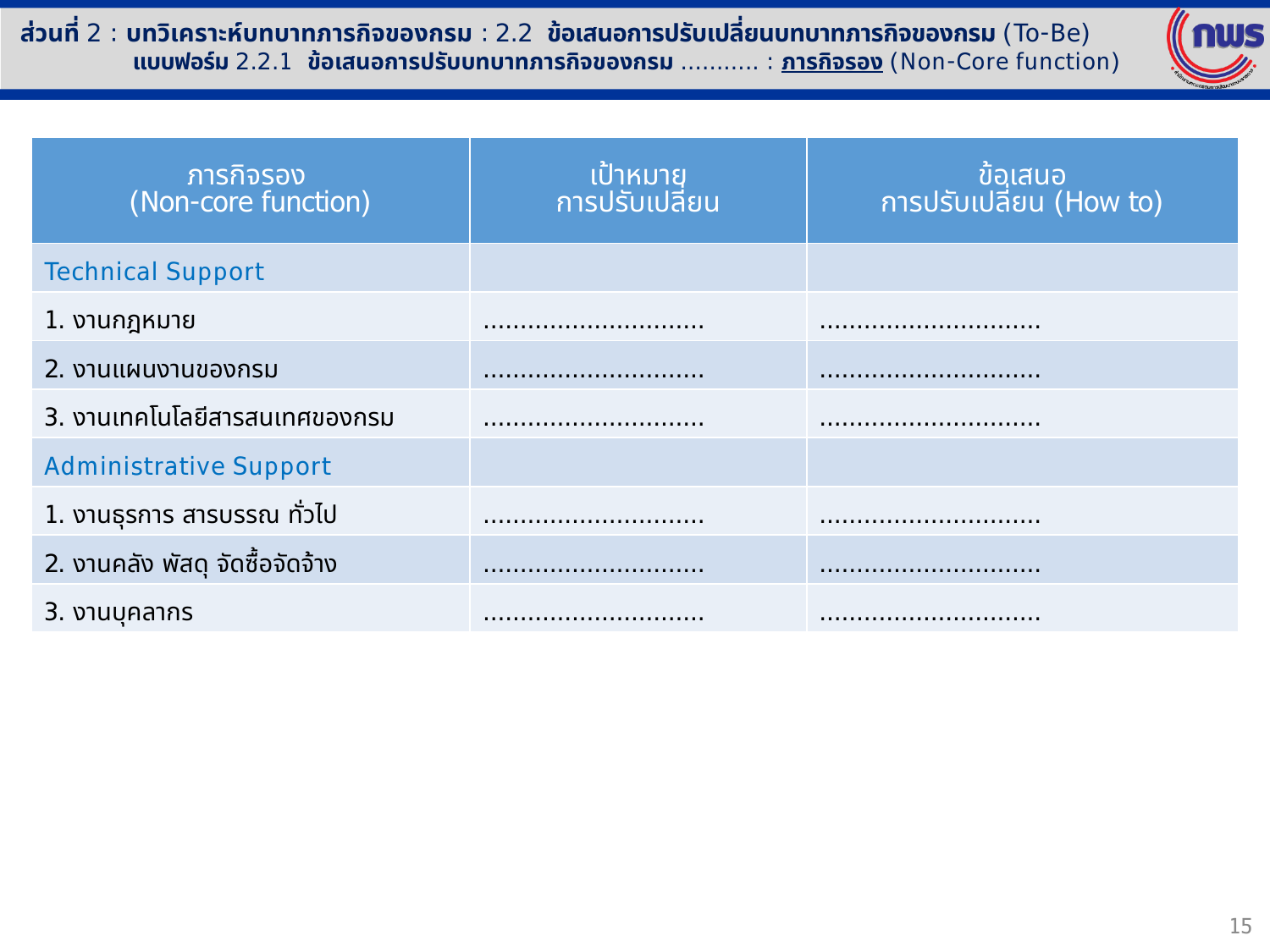

ส่วนที่ 2 : บทวิเคราะห์บทบาทภารกิจของกรม : 2.2  ข้อเสนอการปรับเปลี่ยนบทบาทภารกิจของกรม (To-Be)
แบบฟอร์ม 2.2.1  ข้อเสนอการปรับบทบาทภารกิจของกรม ........... : ภารกิจรอง (Non-Core function)
| ภารกิจรอง (Non-core function) | เป้าหมาย การปรับเปลี่ยน | ข้อเสนอ การปรับเปลี่ยน (How to) |
| --- | --- | --- |
| Technical Support |  |  |
| 1. งานกฎหมาย | .............................. | .............................. |
| 2. งานแผนงานของกรม | .............................. | .............................. |
| 3. งานเทคโนโลยีสารสนเทศของกรม | .............................. | .............................. |
| Administrative Support |  |  |
| 1. งานธุรการ สารบรรณ ทั่วไป | .............................. | .............................. |
| 2. งานคลัง พัสดุ จัดซื้อจัดจ้าง | .............................. | .............................. |
| 3. งานบุคลากร | .............................. | .............................. |
15